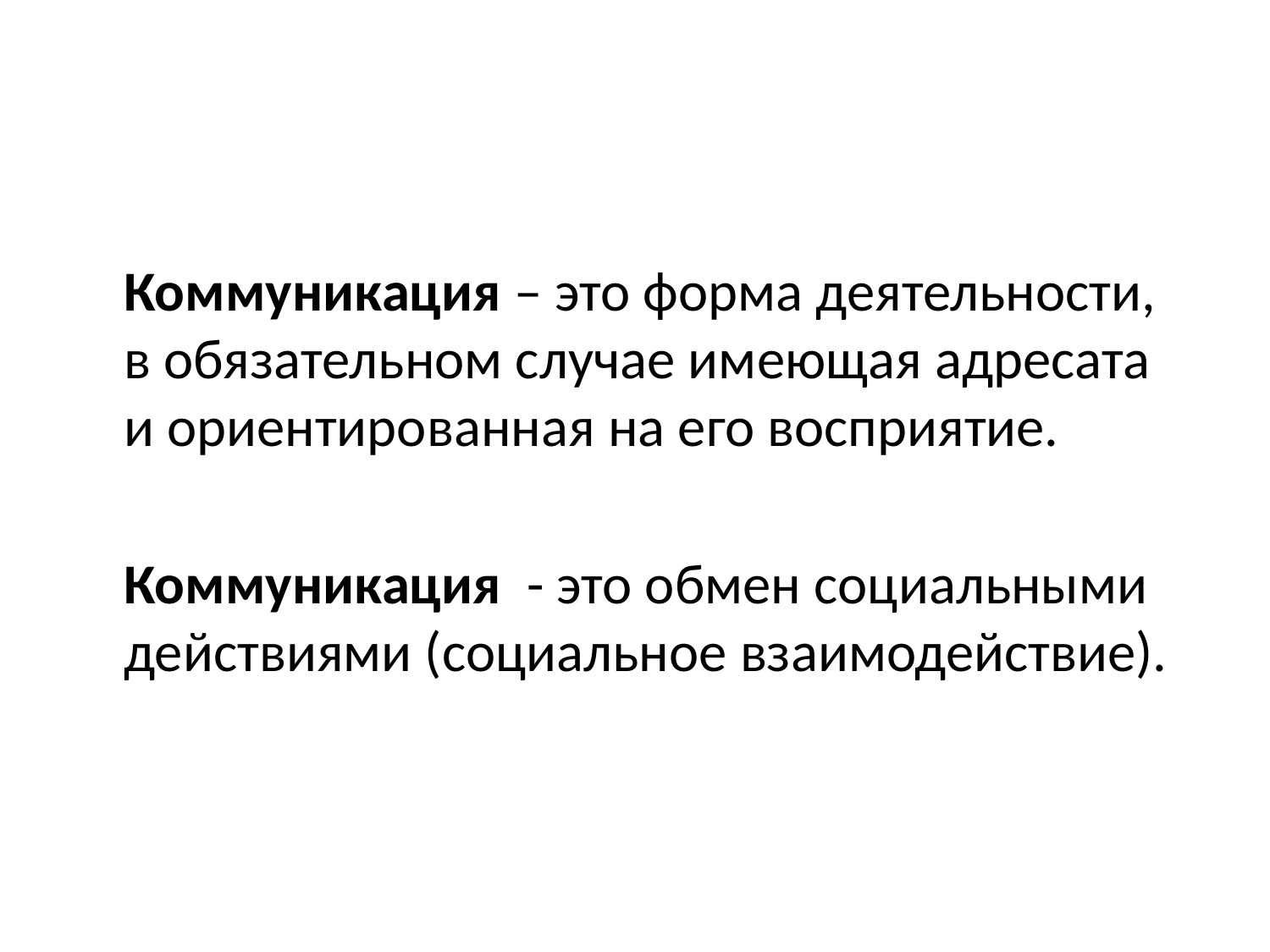

Коммуникация – это форма деятельности, в обязательном случае имеющая адресата и ориентированная на его восприятие.

	Коммуникация  - это обмен социальными действиями (социальное взаимодействие).